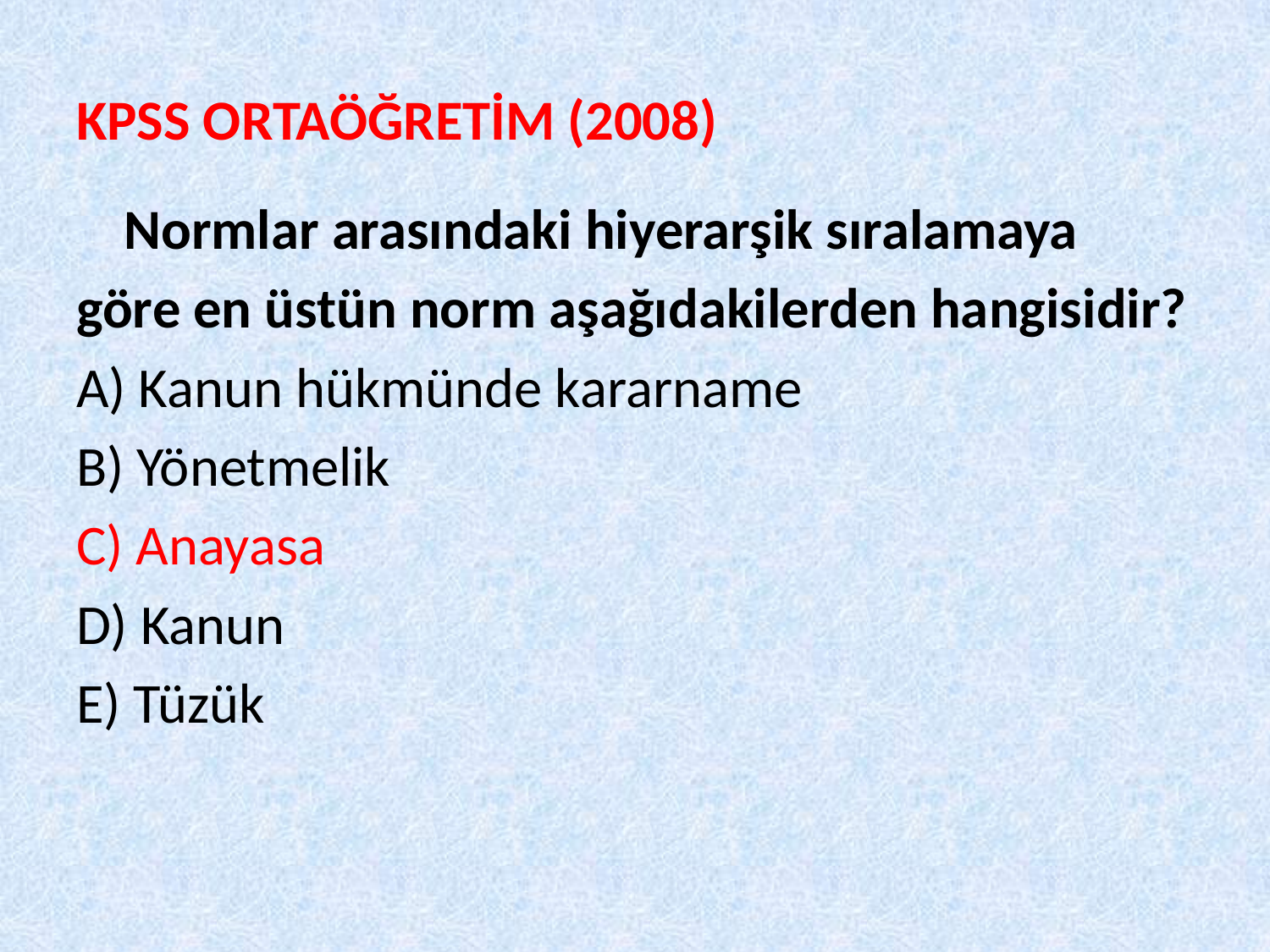

# KPSS ORTAÖĞRETİM (2008)
	Normlar arasındaki hiyerarşik sıralamaya
göre en üstün norm aşağıdakilerden hangisidir?
A) Kanun hükmünde kararname
B) Yönetmelik
C) Anayasa
D) Kanun
E) Tüzük